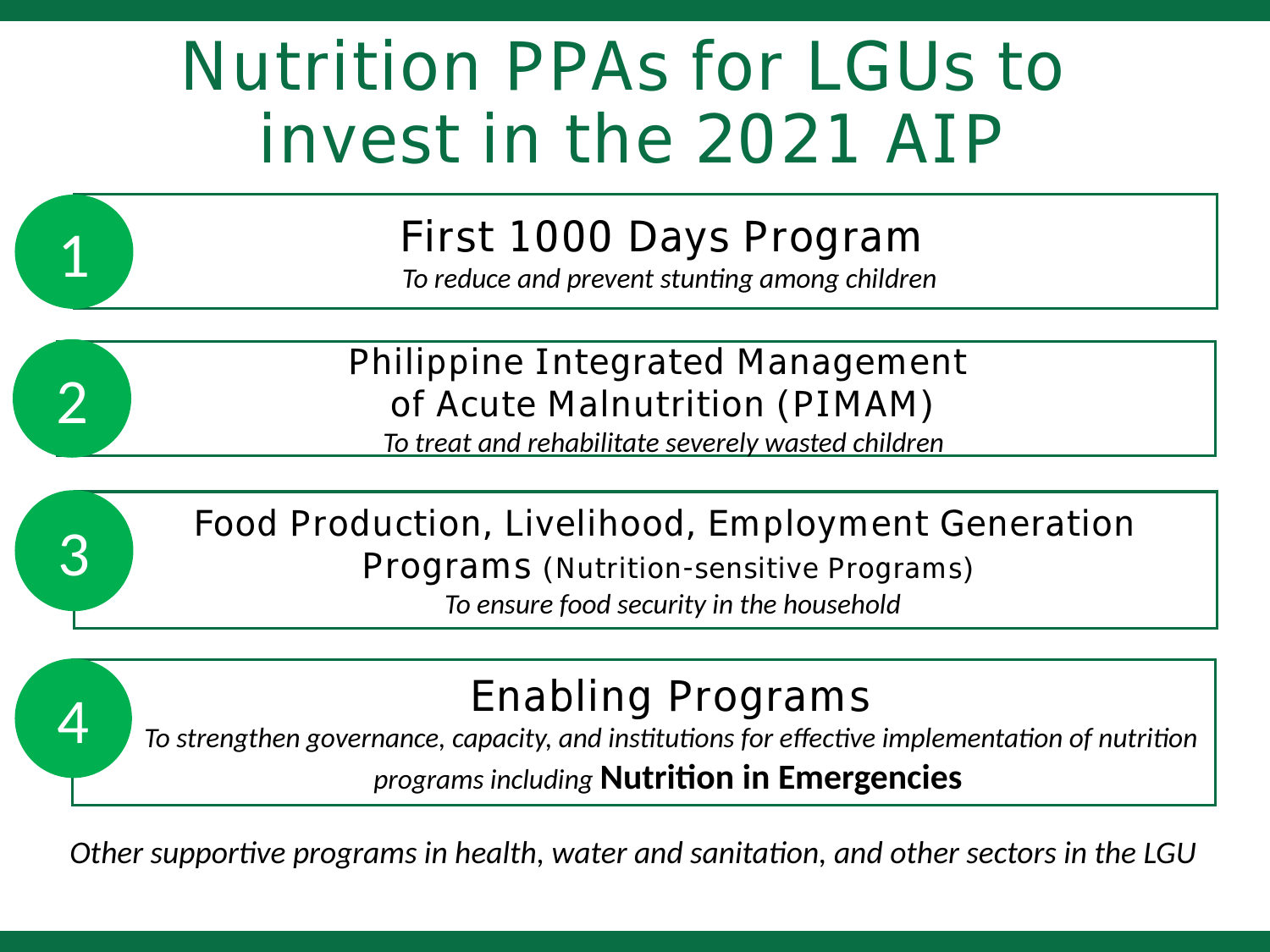

# Nutrition PPAs for LGUs to invest in the 2021 AIP
First 1000 Days Program
To reduce and prevent stunting among children
1
2
Philippine Integrated Management
of Acute Malnutrition (PIMAM)
To treat and rehabilitate severely wasted children
3
Food Production, Livelihood, Employment Generation Programs (Nutrition-sensitive Programs)
To ensure food security in the household
4
Enabling Programs
To strengthen governance, capacity, and institutions for effective implementation of nutrition programs including Nutrition in Emergencies
Other supportive programs in health, water and sanitation, and other sectors in the LGU